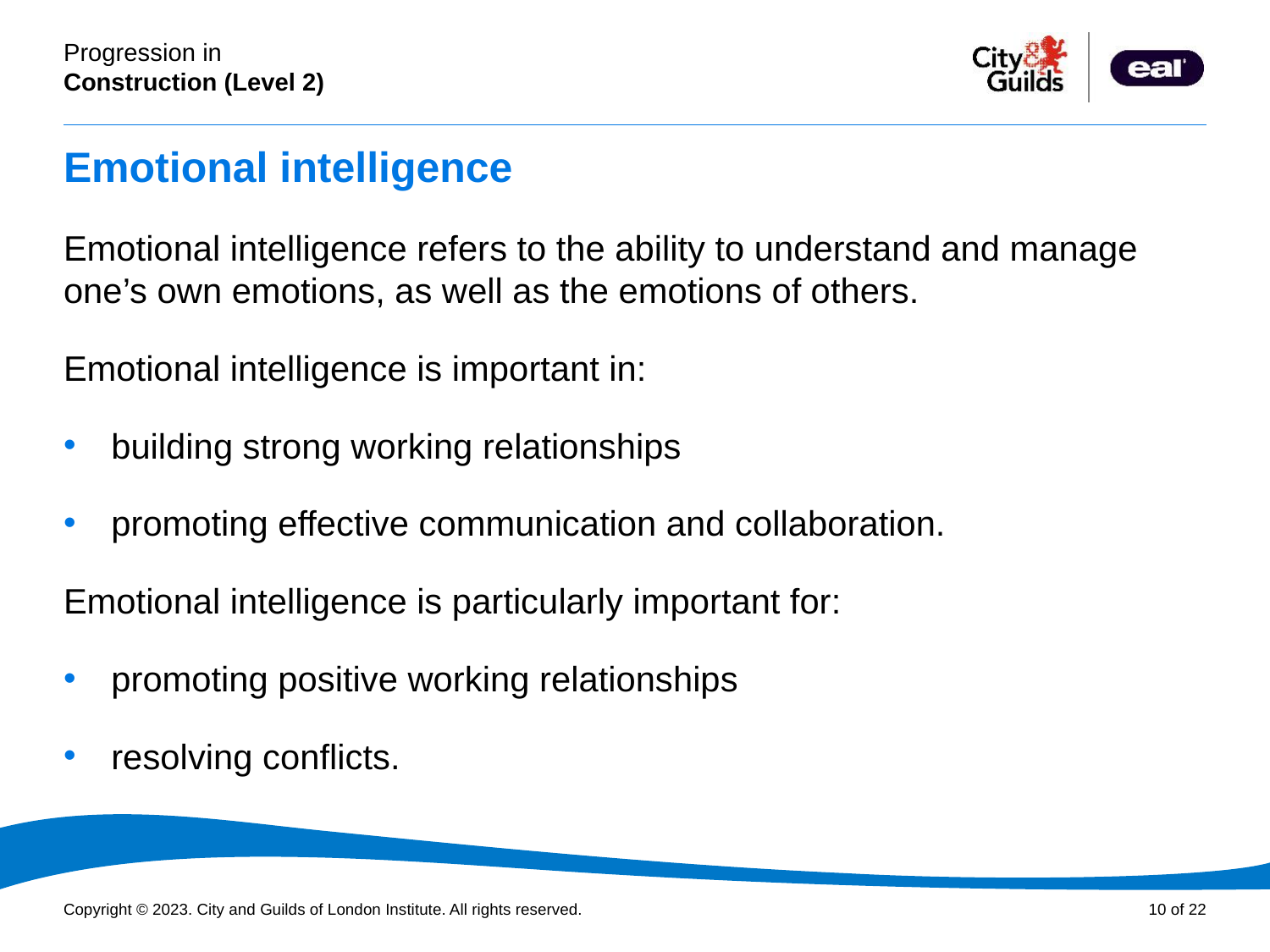

# Emotional intelligence
Emotional intelligence refers to the ability to understand and manage one’s own emotions, as well as the emotions of others.
Emotional intelligence is important in:
building strong working relationships
promoting effective communication and collaboration.
Emotional intelligence is particularly important for:
promoting positive working relationships
resolving conflicts.